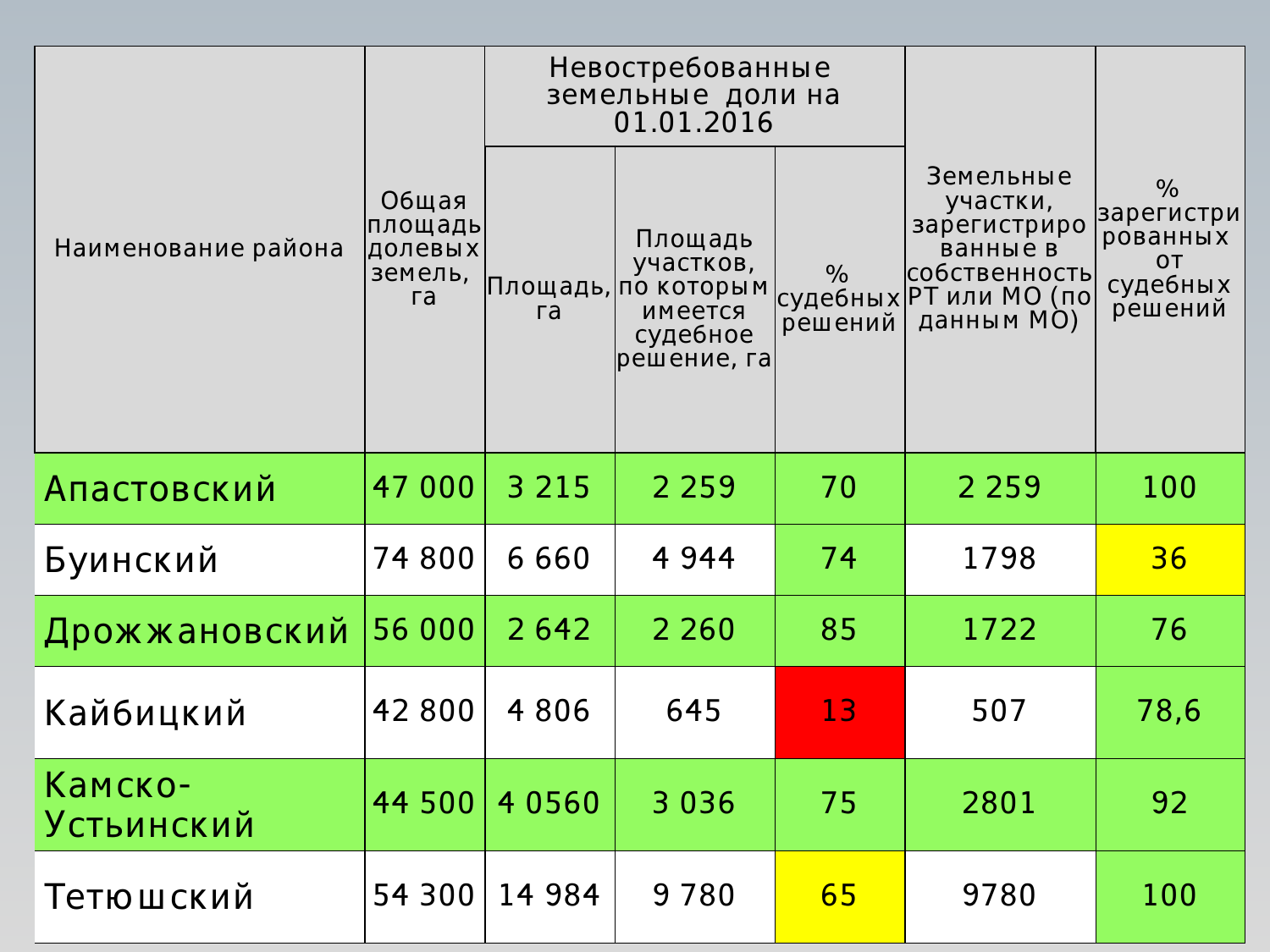

| Наименование района | Общая площадь долевых земель, га | Невостребованные земельные доли на 01.01.2016 |  |  | Земельные участки, зарегистрированные в собственность РТ или МО (по данным МО) | % зарегистрированных от судебных решений |
| --- | --- | --- | --- | --- | --- | --- |
|  |  | Площадь, га | Площадь участков, по которым имеется судебное решение, га | % судебных решений |  |  |
| Апастовский | 47 000 | 3 215 | 2 259 | 70 | 2 259 | 100 |
| Буинский | 74 800 | 6 660 | 4 944 | 74 | 1798 | 36 |
| Дрожжановский | 56 000 | 2 642 | 2 260 | 85 | 1722 | 76 |
| Кайбицкий | 42 800 | 4 806 | 645 | 13 | 507 | 78,6 |
| Камско-Устьинский | 44 500 | 4 0560 | 3 036 | 75 | 2801 | 92 |
| Тетюшский | 54 300 | 14 984 | 9 780 | 65 | 9780 | 100 |